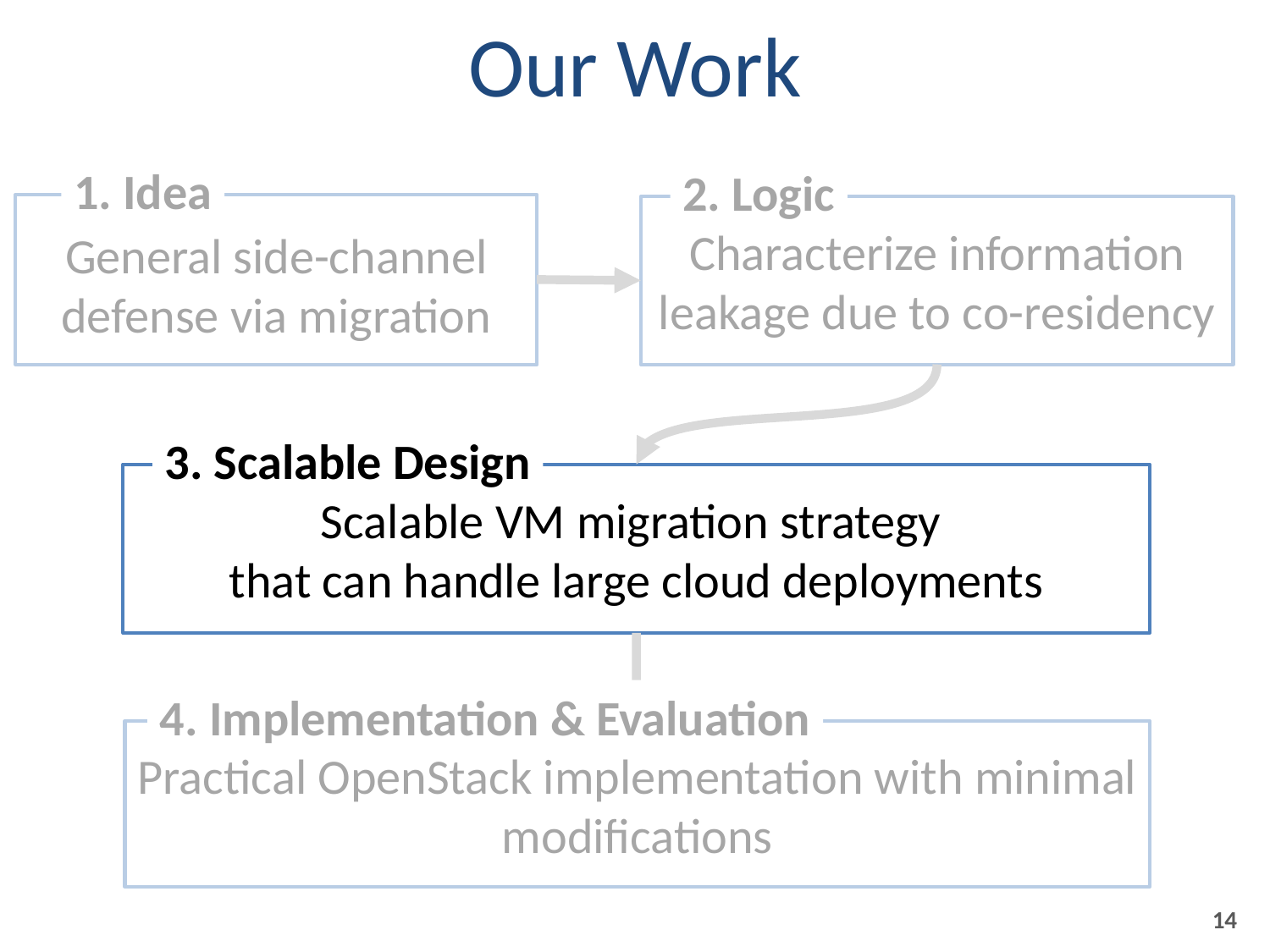

# Our Work
1. Idea

General side-channel defense via migration
2. Logic

Characterize information leakage due to co-residency
3. Scalable Design
Scalable VM migration strategy
that can handle large cloud deployments
4. Implementation & Evaluation
Practical OpenStack implementation with minimal modifications
14